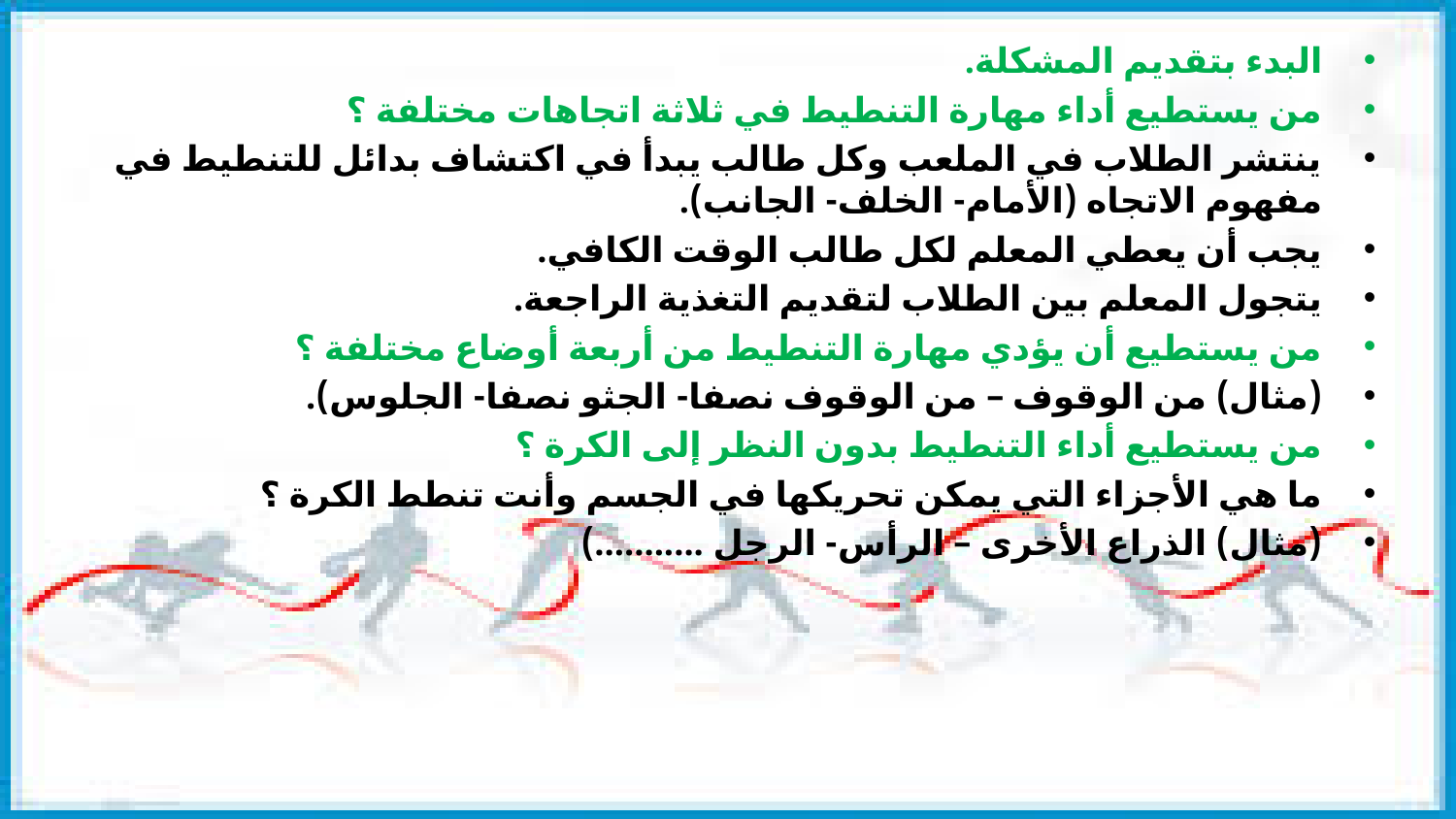

البدء بتقديم المشكلة.
من يستطيع أداء مهارة التنطيط في ثلاثة اتجاهات مختلفة ؟
ينتشر الطلاب في الملعب وكل طالب يبدأ في اكتشاف بدائل للتنطيط في مفهوم الاتجاه (الأمام- الخلف- الجانب).
يجب أن يعطي المعلم لكل طالب الوقت الكافي.
يتجول المعلم بين الطلاب لتقديم التغذية الراجعة.
من يستطيع أن يؤدي مهارة التنطيط من أربعة أوضاع مختلفة ؟
(مثال) من الوقوف – من الوقوف نصفا- الجثو نصفا- الجلوس).
من يستطيع أداء التنطيط بدون النظر إلى الكرة ؟
ما هي الأجزاء التي يمكن تحريكها في الجسم وأنت تنطط الكرة ؟
(مثال) الذراع الأخرى – الرأس- الرجل ...........)